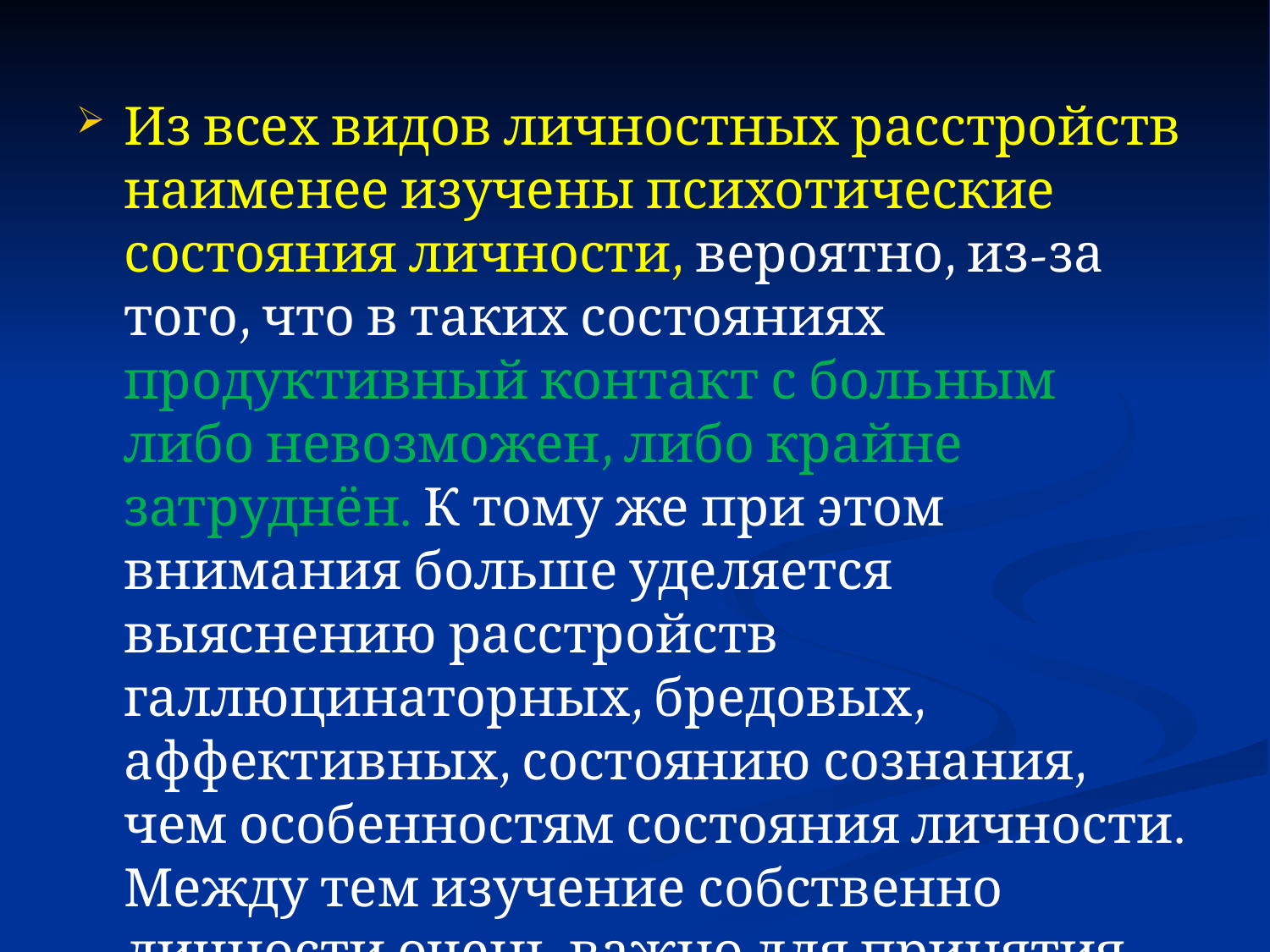

Из всех видов личностных расстройств наименее изучены психотические состояния личности, вероятно, из-за того, что в таких состояниях продуктивный контакт с больным либо невозможен, либо крайне затруднён. К тому же при этом внимания больше уделяется выяснению расстройств галлюцинаторных, бредовых, аффективных, состоянию сознания, чем особенностям состояния личности. Между тем изучение собственно личности очень важно для принятия мер по ускорению выхода из психоза.